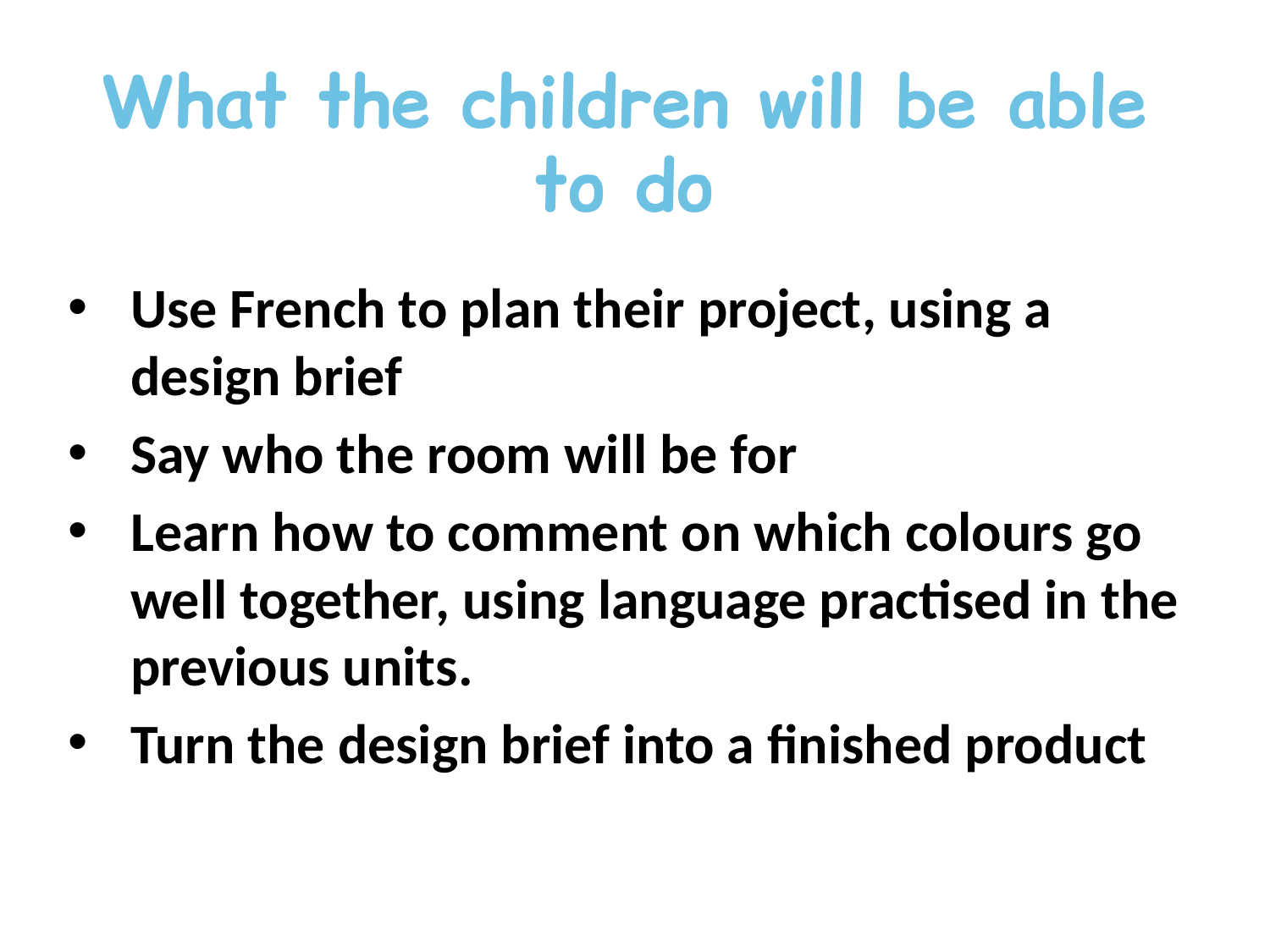

# What the children will be able to do
Use French to plan their project, using a design brief
Say who the room will be for
Learn how to comment on which colours go well together, using language practised in the previous units.
Turn the design brief into a finished product